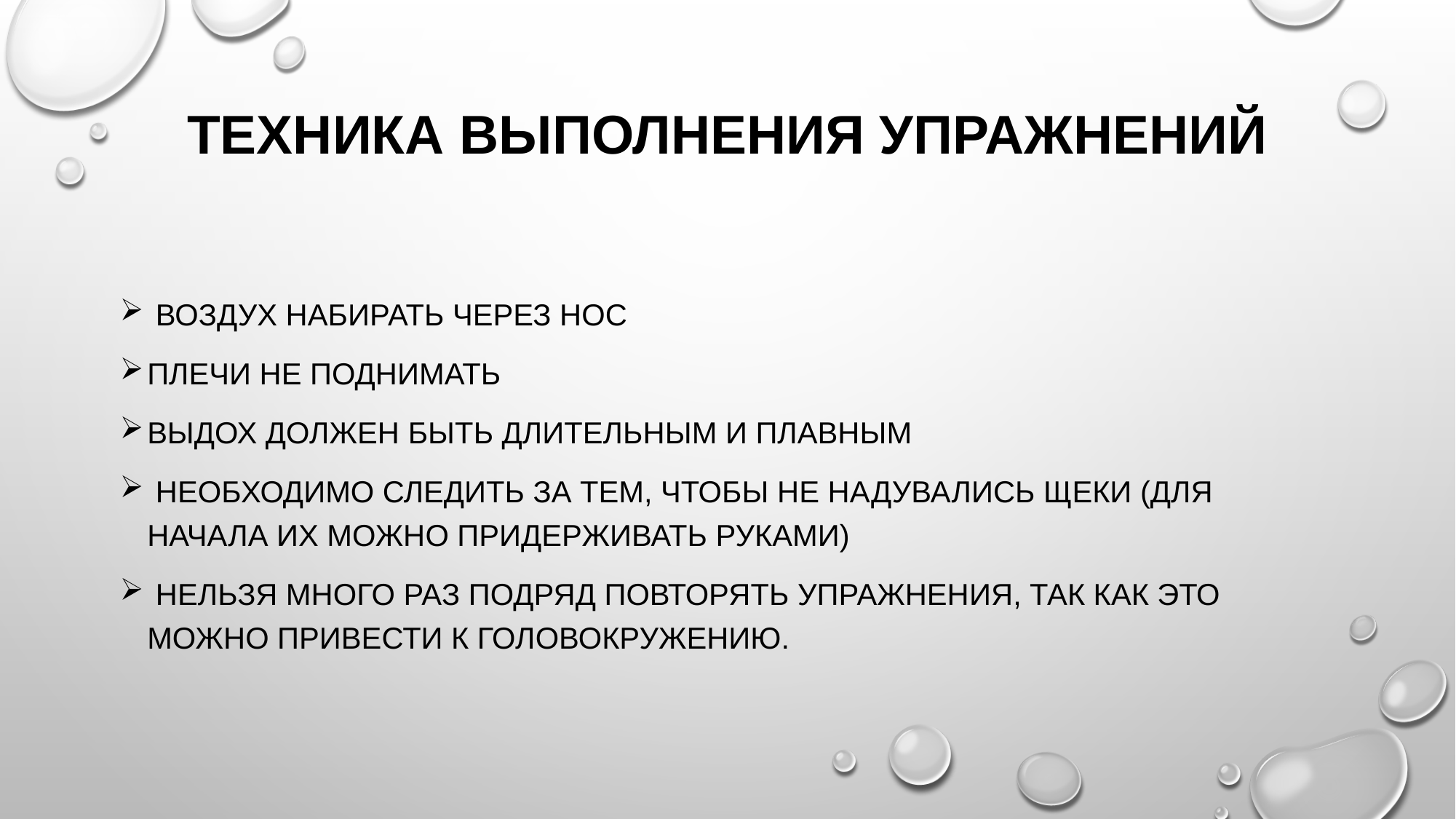

# Техника выполнения упражнений
 воздух набирать через нос
плечи не поднимать
выдох должен быть длительным и плавным
 необходимо следить за тем, чтобы не надувались щеки (для начала их можно придерживать руками)
 нельзя много раз подряд повторять упражнения, так как это можно привести к головокружению.